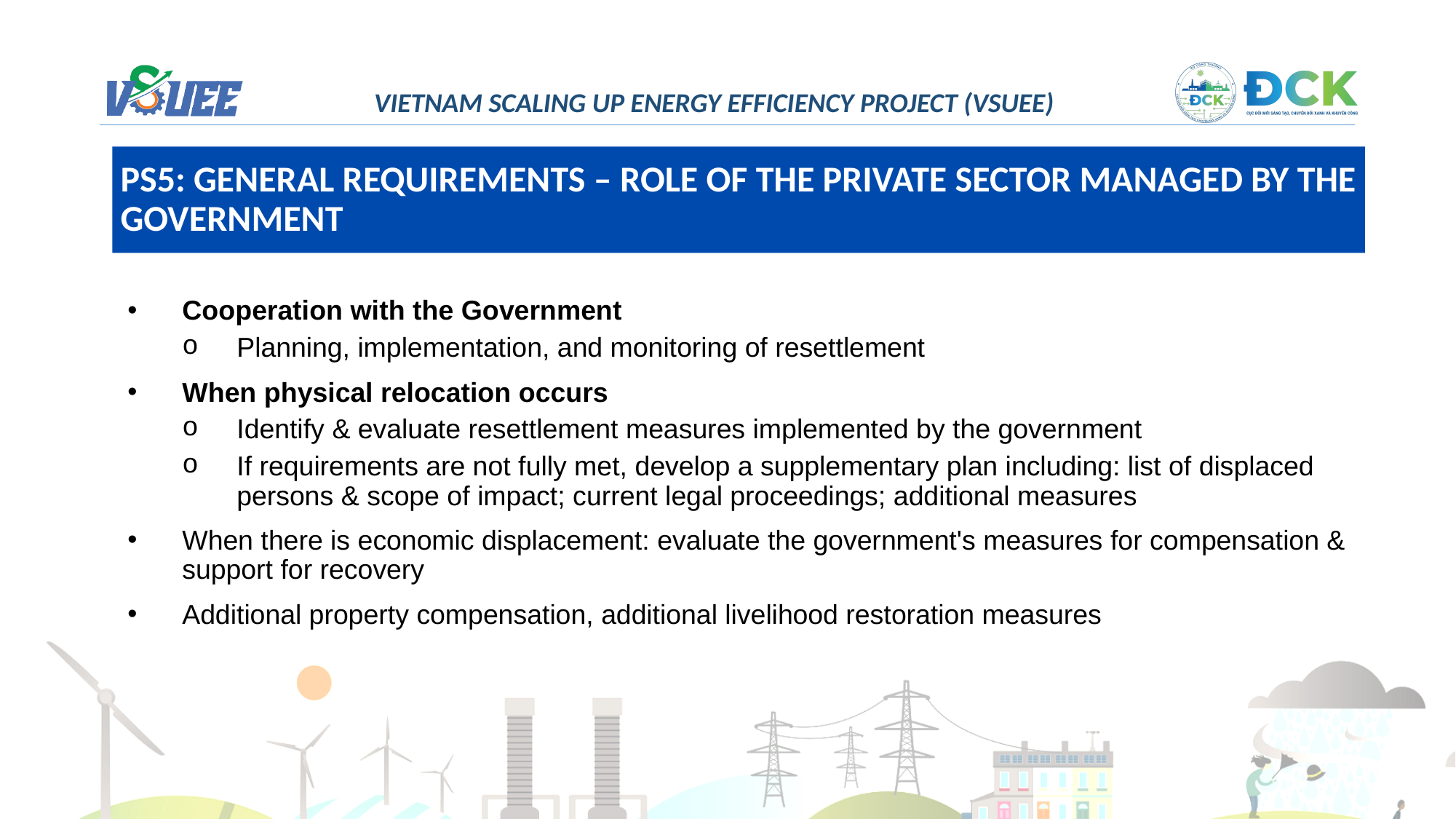

PS5: GENERAL REQUIREMENTS – ROLE OF THE PRIVATE SECTOR MANAGED BY THE GOVERNMENT
Cooperation with the Government
Planning, implementation, and monitoring of resettlement
When physical relocation occurs
Identify & evaluate resettlement measures implemented by the government
If requirements are not fully met, develop a supplementary plan including: list of displaced persons & scope of impact; current legal proceedings; additional measures
When there is economic displacement: evaluate the government's measures for compensation & support for recovery
Additional property compensation, additional livelihood restoration measures